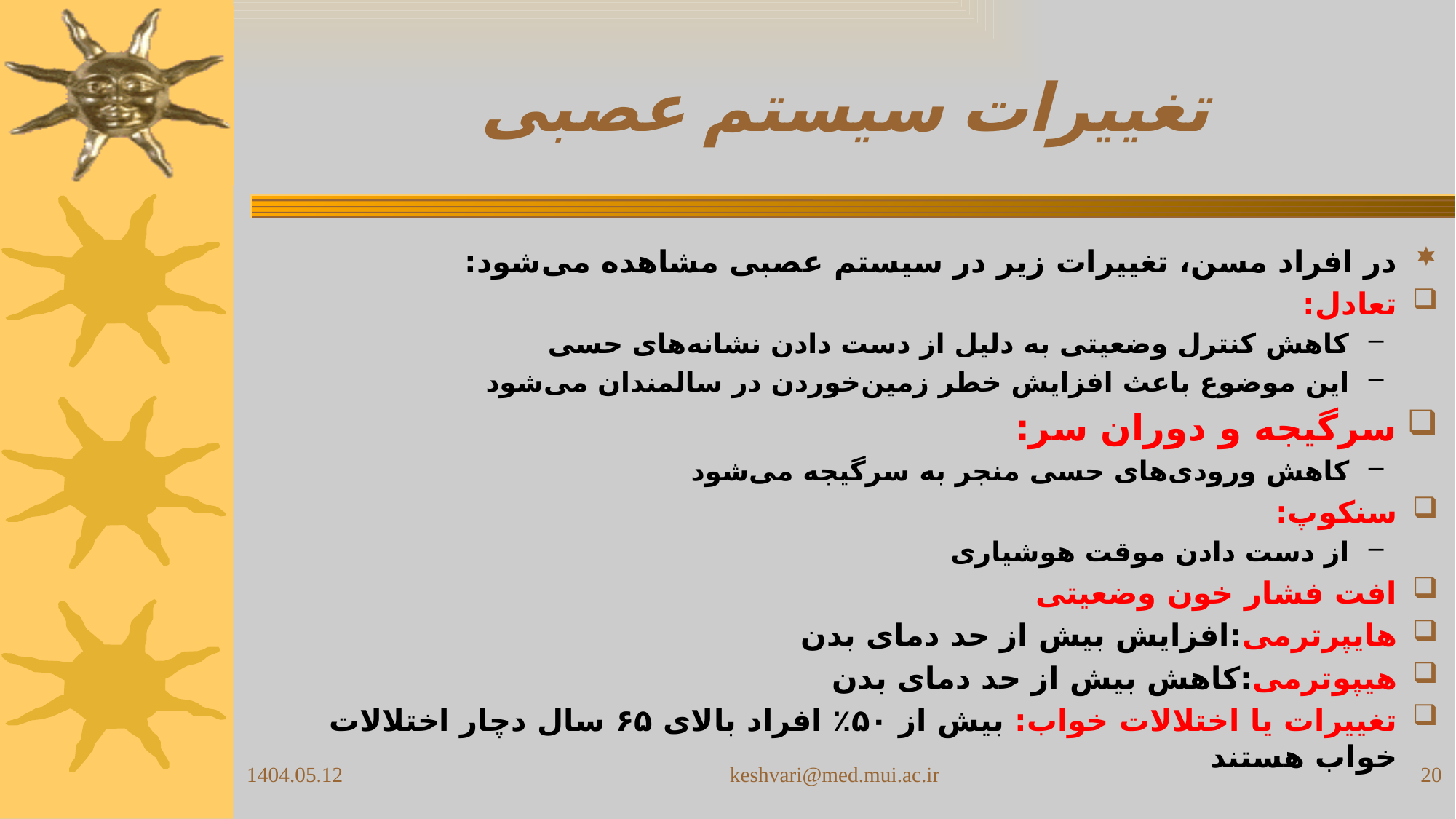

# تغییرات سیستم عصبی
در افراد مسن، تغییرات زیر در سیستم عصبی مشاهده می‌شود:
تعادل:
کاهش کنترل وضعیتی به دلیل از دست دادن نشانه‌های حسی
این موضوع باعث افزایش خطر زمین‌خوردن در سالمندان می‌شود
سرگیجه و دوران سر:
کاهش ورودی‌های حسی منجر به سرگیجه می‌شود
سنکوپ:
از دست دادن موقت هوشیاری
افت فشار خون وضعیتی
هایپرترمی:افزایش بیش از حد دمای بدن
هیپوترمی:کاهش بیش از حد دمای بدن
تغییرات یا اختلالات خواب: بیش از ۵۰٪ افراد بالای ۶۵ سال دچار اختلالات خواب هستند
1404.05.12
keshvari@med.mui.ac.ir
20